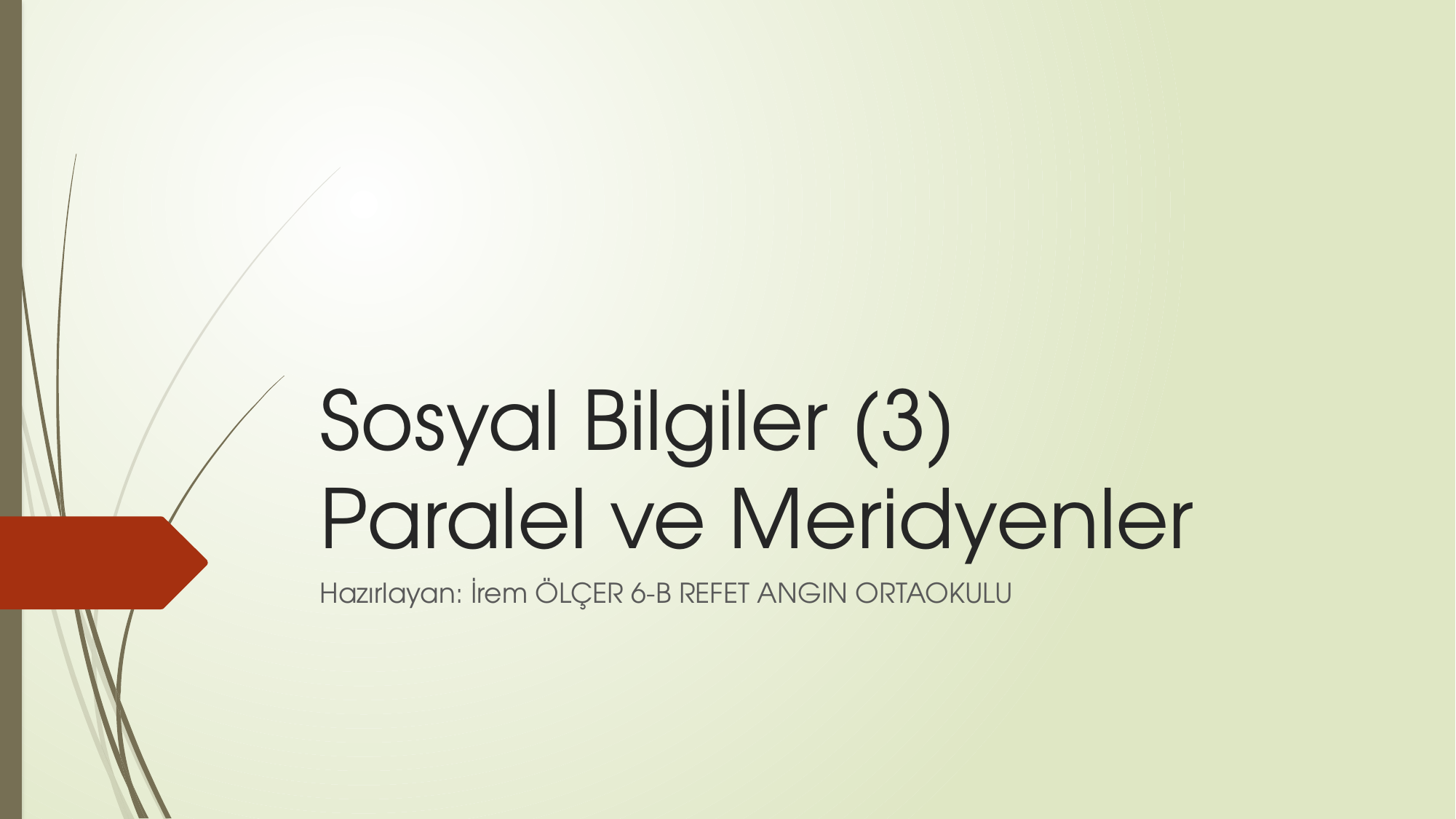

# Sosyal Bilgiler (3) Paralel ve Meridyenler
Hazırlayan: İrem ÖLÇER 6-B REFET ANGIN ORTAOKULU